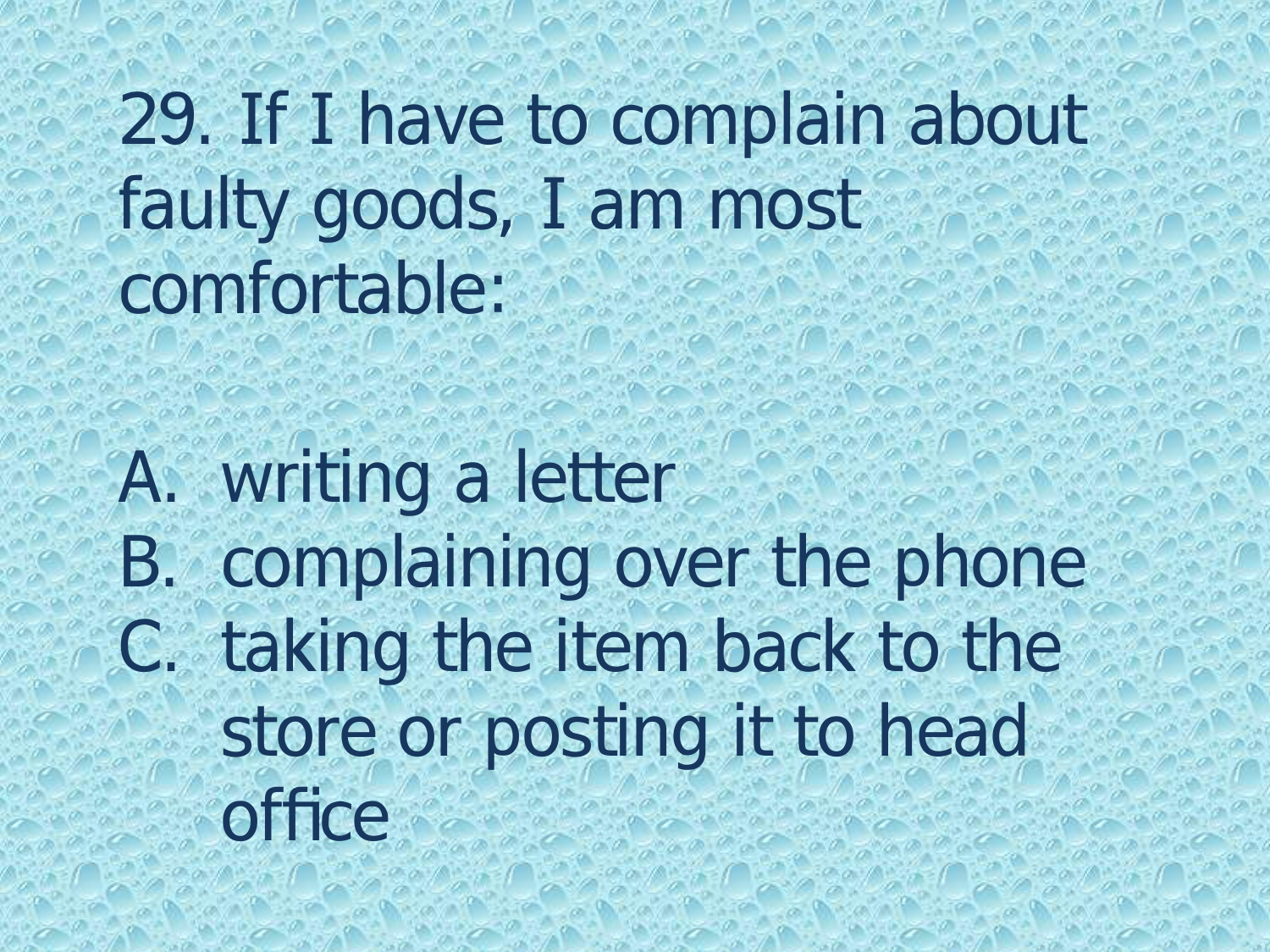

29. If I have to complain about faulty goods, I am most comfortable:

writing a letter
complaining over the phone
taking the item back to the store or posting it to head office